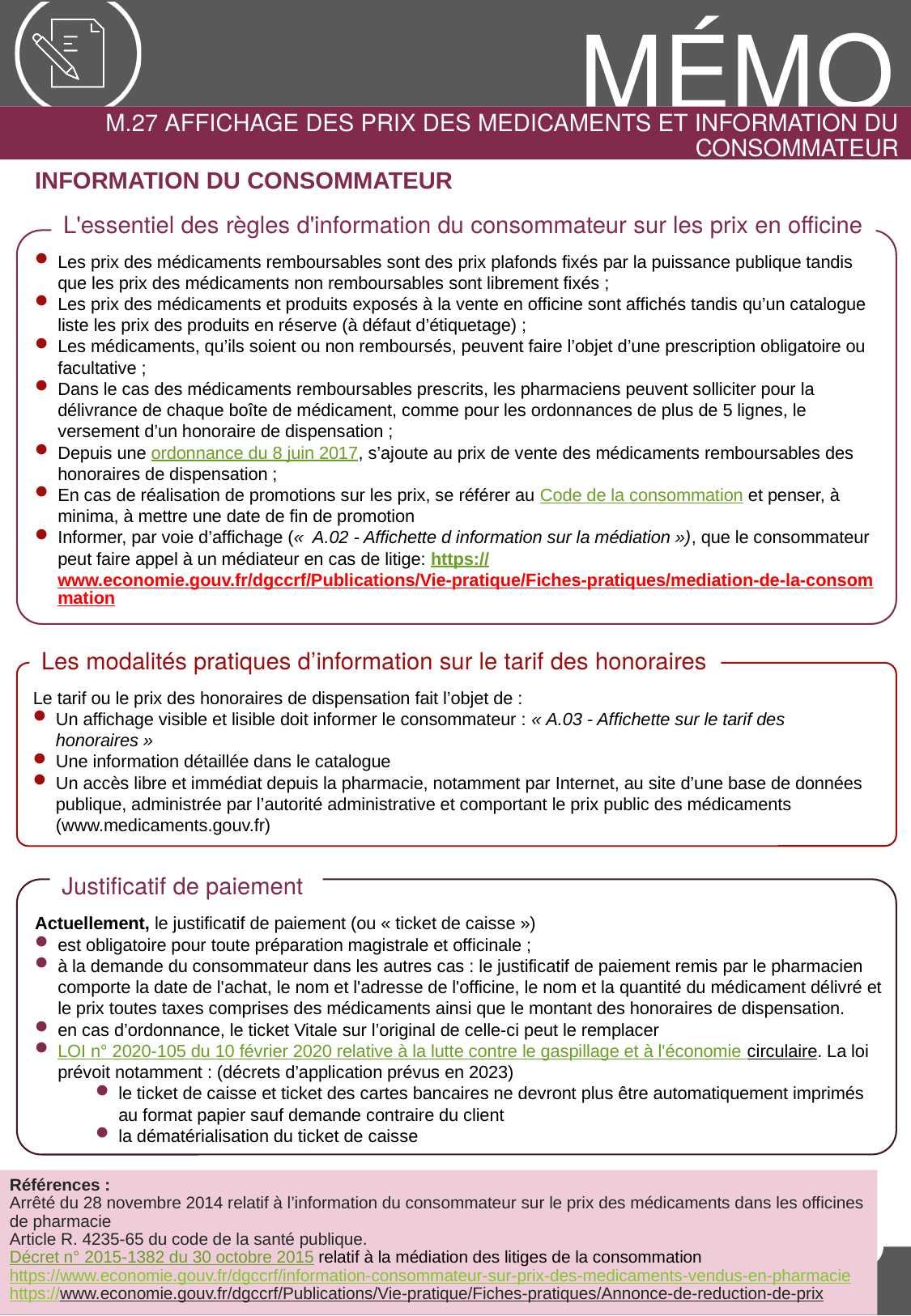

M.27 Affichage des prix DES MEDICAMENTS et information du consommateur
INFORMATION DU CONSOMMATEUR
L'essentiel des règles d'information du consommateur sur les prix en officine

Les prix des médicaments remboursables sont des prix plafonds fixés par la puissance publique tandis que les prix des médicaments non remboursables sont librement fixés ;
Les prix des médicaments et produits exposés à la vente en officine sont affichés tandis qu’un catalogue liste les prix des produits en réserve (à défaut d’étiquetage) ;
Les médicaments, qu’ils soient ou non remboursés, peuvent faire l’objet d’une prescription obligatoire ou facultative ;
Dans le cas des médicaments remboursables prescrits, les pharmaciens peuvent solliciter pour la délivrance de chaque boîte de médicament, comme pour les ordonnances de plus de 5 lignes, le versement d’un honoraire de dispensation ;
Depuis une ordonnance du 8 juin 2017, s’ajoute au prix de vente des médicaments remboursables des honoraires de dispensation ;
En cas de réalisation de promotions sur les prix, se référer au Code de la consommation et penser, à minima, à mettre une date de fin de promotion
Informer, par voie d’affichage («  A.02 - Affichette d information sur la médiation »), que le consommateur peut faire appel à un médiateur en cas de litige: https://www.economie.gouv.fr/dgccrf/Publications/Vie-pratique/Fiches-pratiques/mediation-de-la-consommation
Les modalités pratiques d’information sur le tarif des honoraires

Le tarif ou le prix des honoraires de dispensation fait l’objet de :
Un affichage visible et lisible doit informer le consommateur : « A.03 - Affichette sur le tarif des honoraires »
Une information détaillée dans le catalogue
Un accès libre et immédiat depuis la pharmacie, notamment par Internet, au site d’une base de données publique, administrée par l’autorité administrative et comportant le prix public des médicaments (www.medicaments.gouv.fr)
Justificatif de paiement

Actuellement, le justificatif de paiement (ou « ticket de caisse »)
est obligatoire pour toute préparation magistrale et officinale ;
à la demande du consommateur dans les autres cas : le justificatif de paiement remis par le pharmacien comporte la date de l'achat, le nom et l'adresse de l'officine, le nom et la quantité du médicament délivré et le prix toutes taxes comprises des médicaments ainsi que le montant des honoraires de dispensation.
en cas d’ordonnance, le ticket Vitale sur l’original de celle-ci peut le remplacer
LOI n° 2020-105 du 10 février 2020 relative à la lutte contre le gaspillage et à l'économie circulaire. La loi prévoit notamment : (décrets d’application prévus en 2023)
le ticket de caisse et ticket des cartes bancaires ne devront plus être automatiquement imprimés au format papier sauf demande contraire du client
la dématérialisation du ticket de caisse
Références :
Arrêté du 28 novembre 2014 relatif à l’information du consommateur sur le prix des médicaments dans les officines de pharmacie
Article R. 4235-65 du code de la santé publique.
Décret n° 2015-1382 du 30 octobre 2015 relatif à la médiation des litiges de la consommation
https://www.economie.gouv.fr/dgccrf/information-consommateur-sur-prix-des-medicaments-vendus-en-pharmacie
https://www.economie.gouv.fr/dgccrf/Publications/Vie-pratique/Fiches-pratiques/Annonce-de-reduction-de-prix